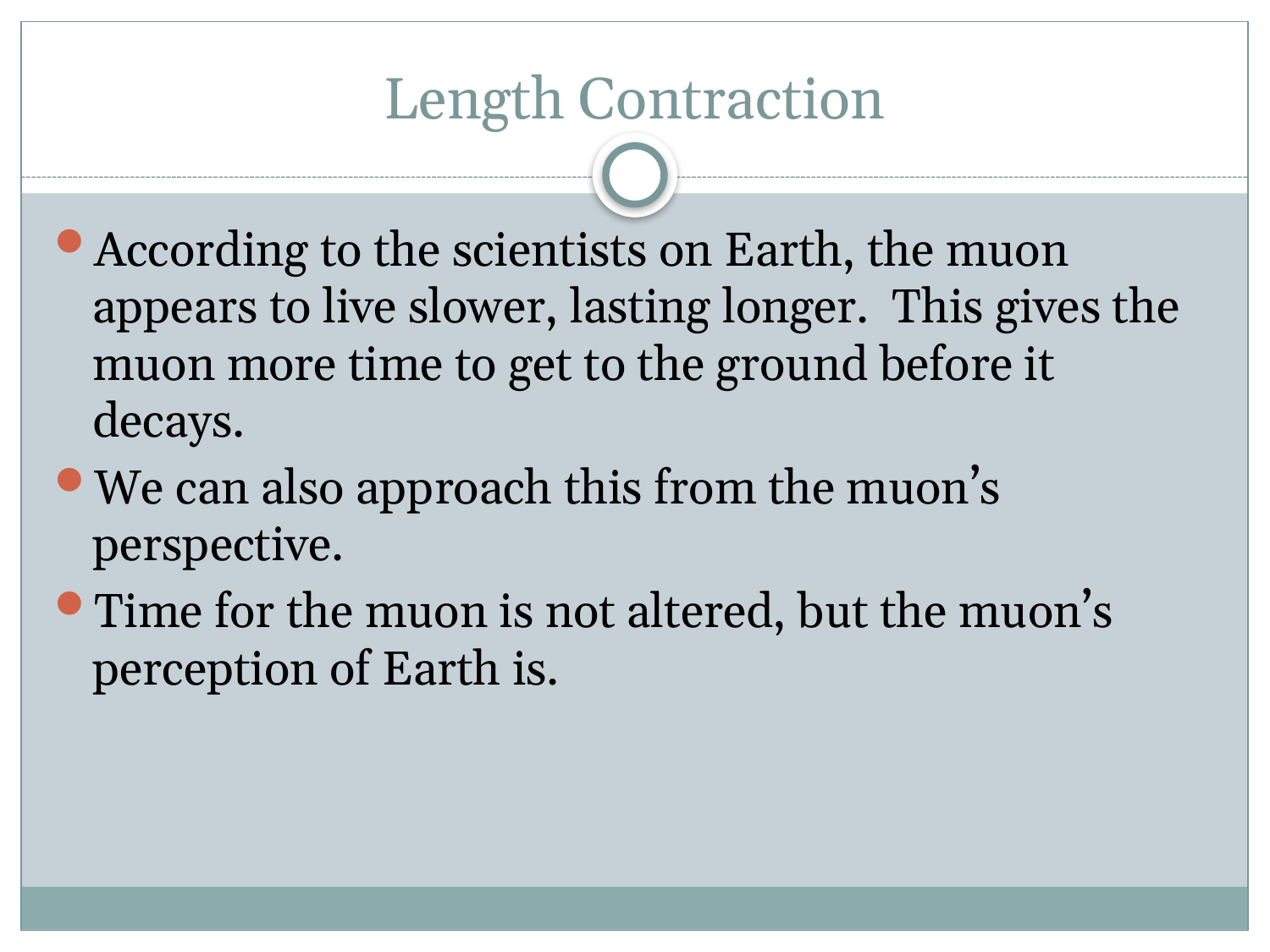

# Length Contraction
According to the scientists on Earth, the muon appears to live slower, lasting longer.  This gives the muon more time to get to the ground before it decays.
We can also approach this from the muon’s perspective.
Time for the muon is not altered, but the muon’s perception of Earth is.